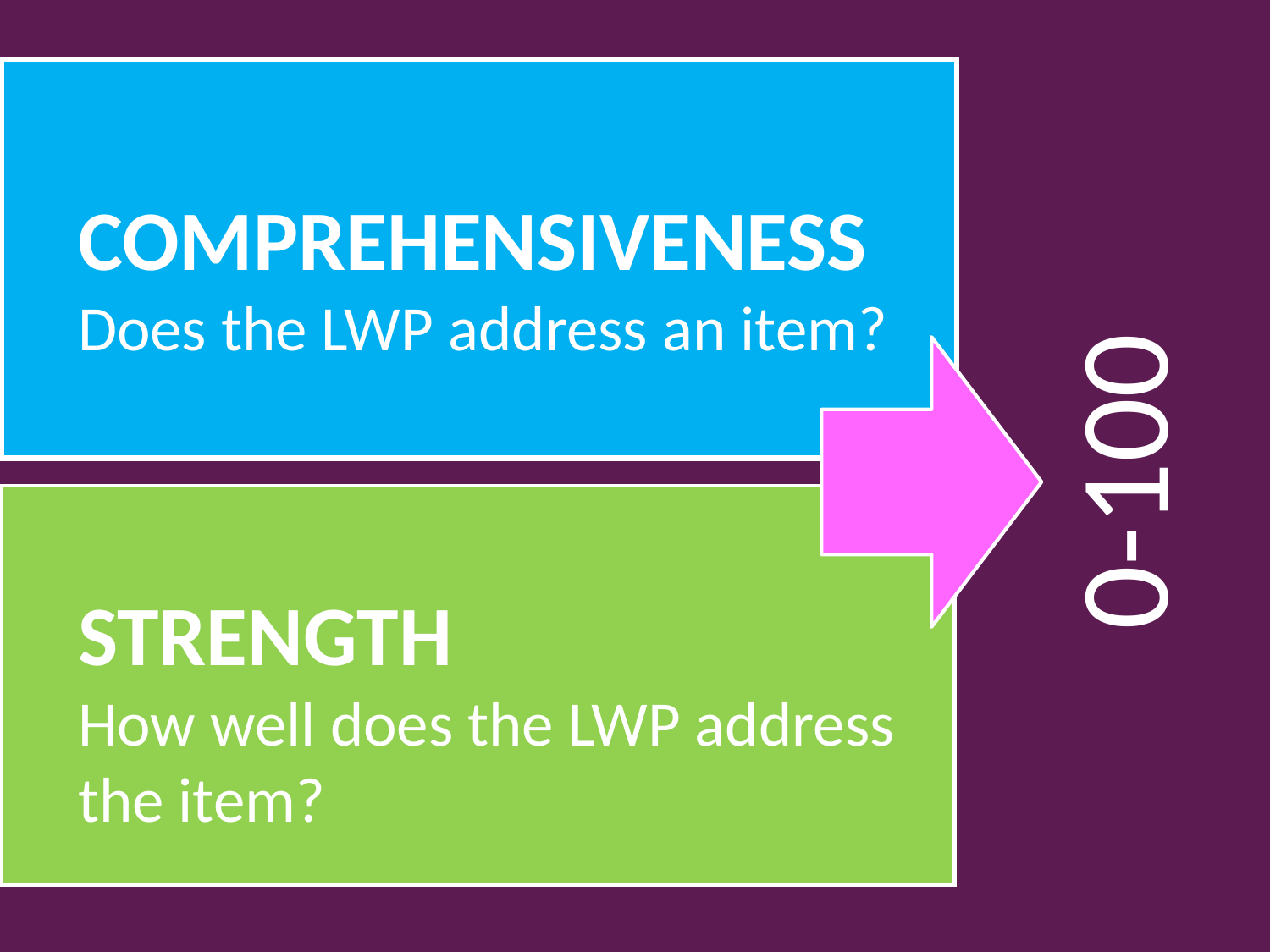

COMPREHENSIVENESS
Does the LWP address an item?

0-100
STRENGTH
How well does the LWP address the item?